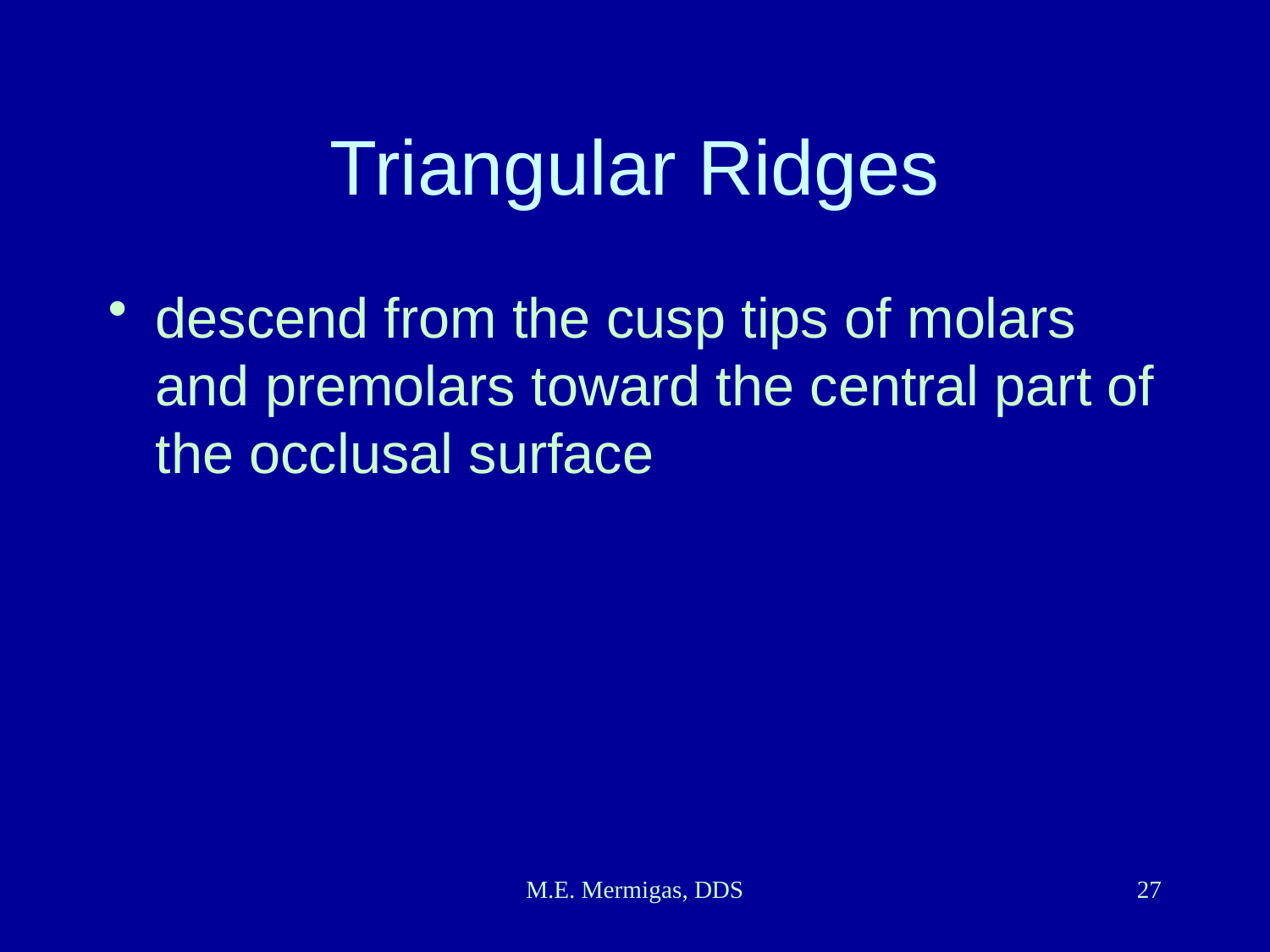

descend from the cusp tips of molars and premolars toward the central part of the occlusal surface
# Triangular Ridges
M.E. Mermigas, DDS
27